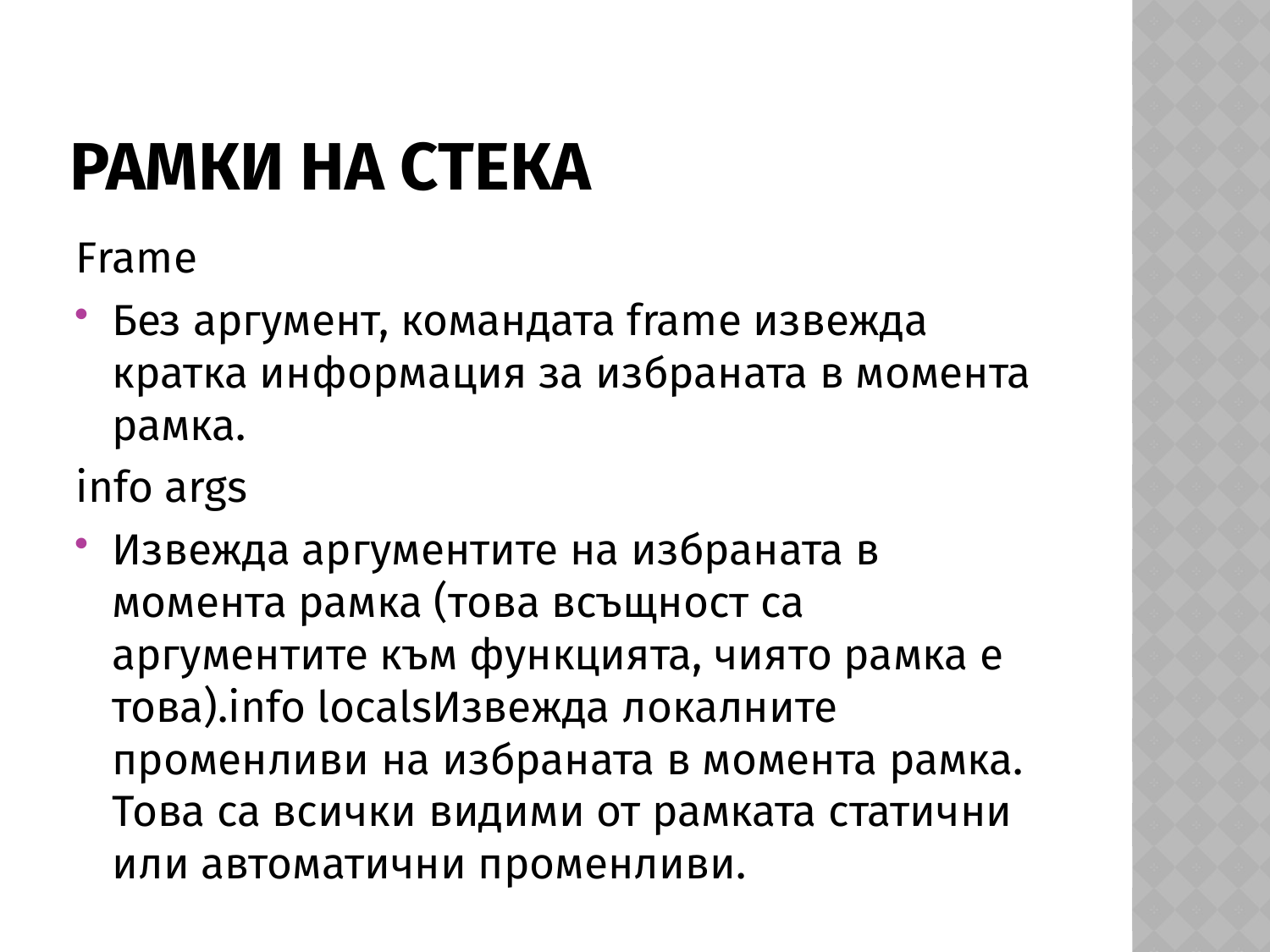

# Рамки на стека
Frame
Без аргумент, командата frame извежда кратка информация за избраната в момента рамка.
info args
Извежда аргументите на избраната в момента рамка (това всъщност са аргументите към функцията, чиято рамка е това).info localsИзвежда локалните променливи на избраната в момента рамка. Това са всички видими от рамката статични или автоматични променливи.